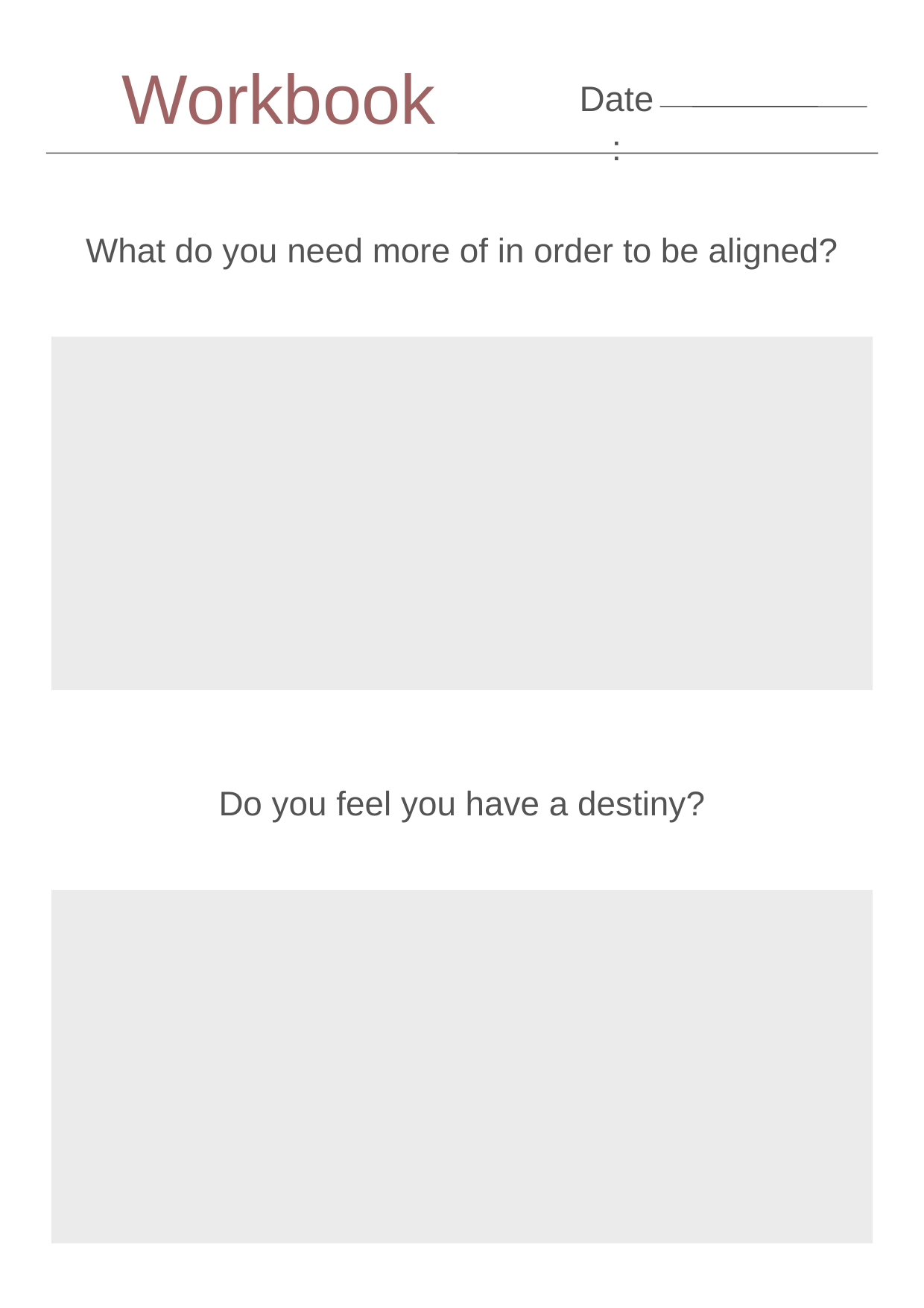

Workbook
Date:

What do you need more of in order to be aligned?

Do you feel you have a destiny?